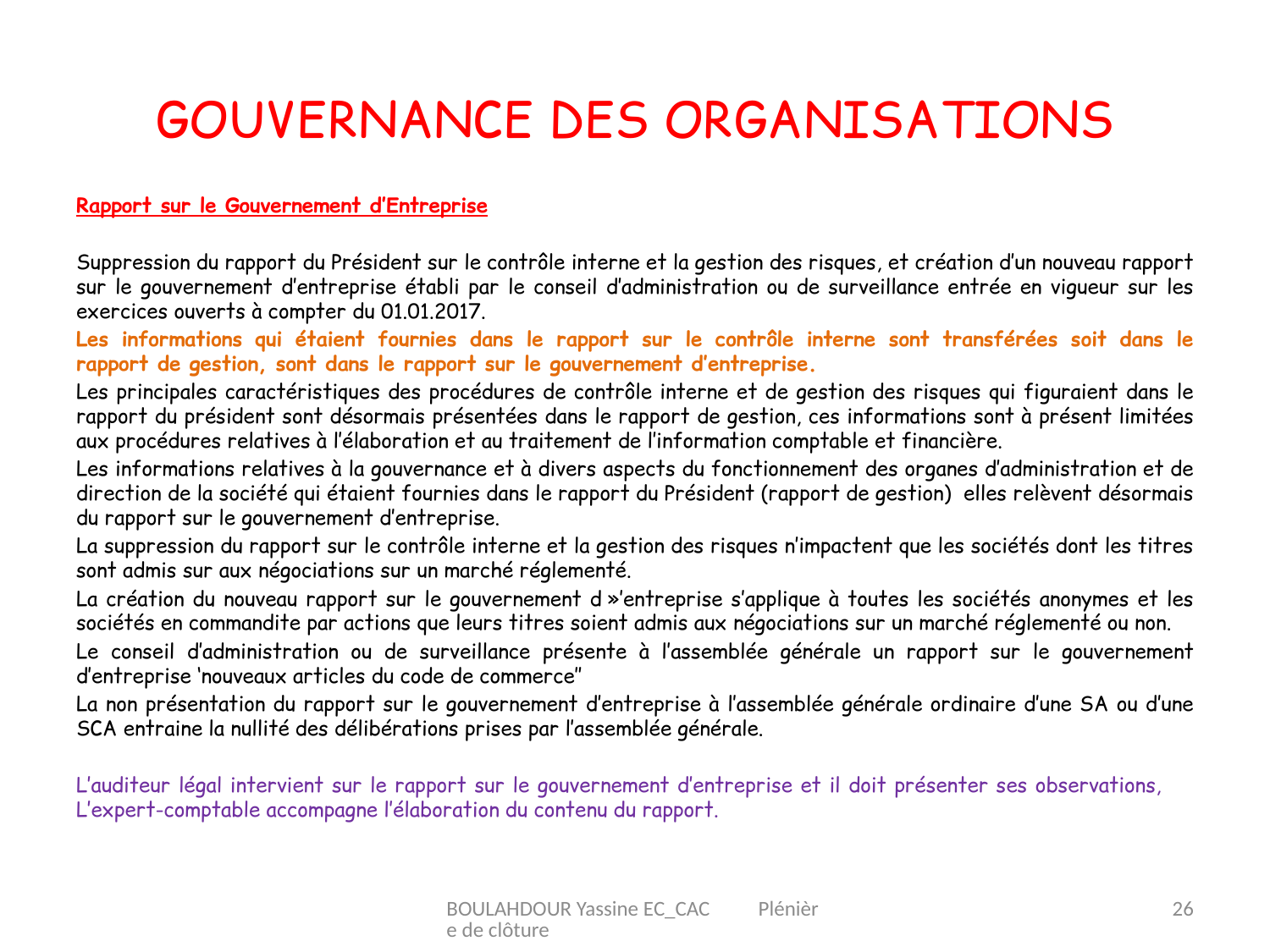

# Gouvernance des organisations
Rapport sur le Gouvernement d’Entreprise

Suppression du rapport du Président sur le contrôle interne et la gestion des risques, et création d’un nouveau rapport sur le gouvernement d’entreprise établi par le conseil d’administration ou de surveillance entrée en vigueur sur les exercices ouverts à compter du 01.01.2017.
Les informations qui étaient fournies dans le rapport sur le contrôle interne sont transférées soit dans le rapport de gestion, sont dans le rapport sur le gouvernement d’entreprise.
Les principales caractéristiques des procédures de contrôle interne et de gestion des risques qui figuraient dans le rapport du président sont désormais présentées dans le rapport de gestion, ces informations sont à présent limitées aux procédures relatives à l’élaboration et au traitement de l’information comptable et financière.
Les informations relatives à la gouvernance et à divers aspects du fonctionnement des organes d’administration et de direction de la société qui étaient fournies dans le rapport du Président (rapport de gestion)  elles relèvent désormais du rapport sur le gouvernement d’entreprise.
La suppression du rapport sur le contrôle interne et la gestion des risques n’impactent que les sociétés dont les titres sont admis sur aux négociations sur un marché réglementé.
La création du nouveau rapport sur le gouvernement d »’entreprise s’applique à toutes les sociétés anonymes et les sociétés en commandite par actions que leurs titres soient admis aux négociations sur un marché réglementé ou non.
Le conseil d’administration ou de surveillance présente à l’assemblée générale un rapport sur le gouvernement d’entreprise ‘nouveaux articles du code de commerce’’
La non présentation du rapport sur le gouvernement d’entreprise à l’assemblée générale ordinaire d’une SA ou d’une SCA entraine la nullité des délibérations prises par l’assemblée générale.

L’auditeur légal intervient sur le rapport sur le gouvernement d’entreprise et il doit présenter ses observations,     L’expert-comptable accompagne l’élaboration du contenu du rapport.

BOULAHDOUR Yassine EC_CAC          Plénière de clôture
26